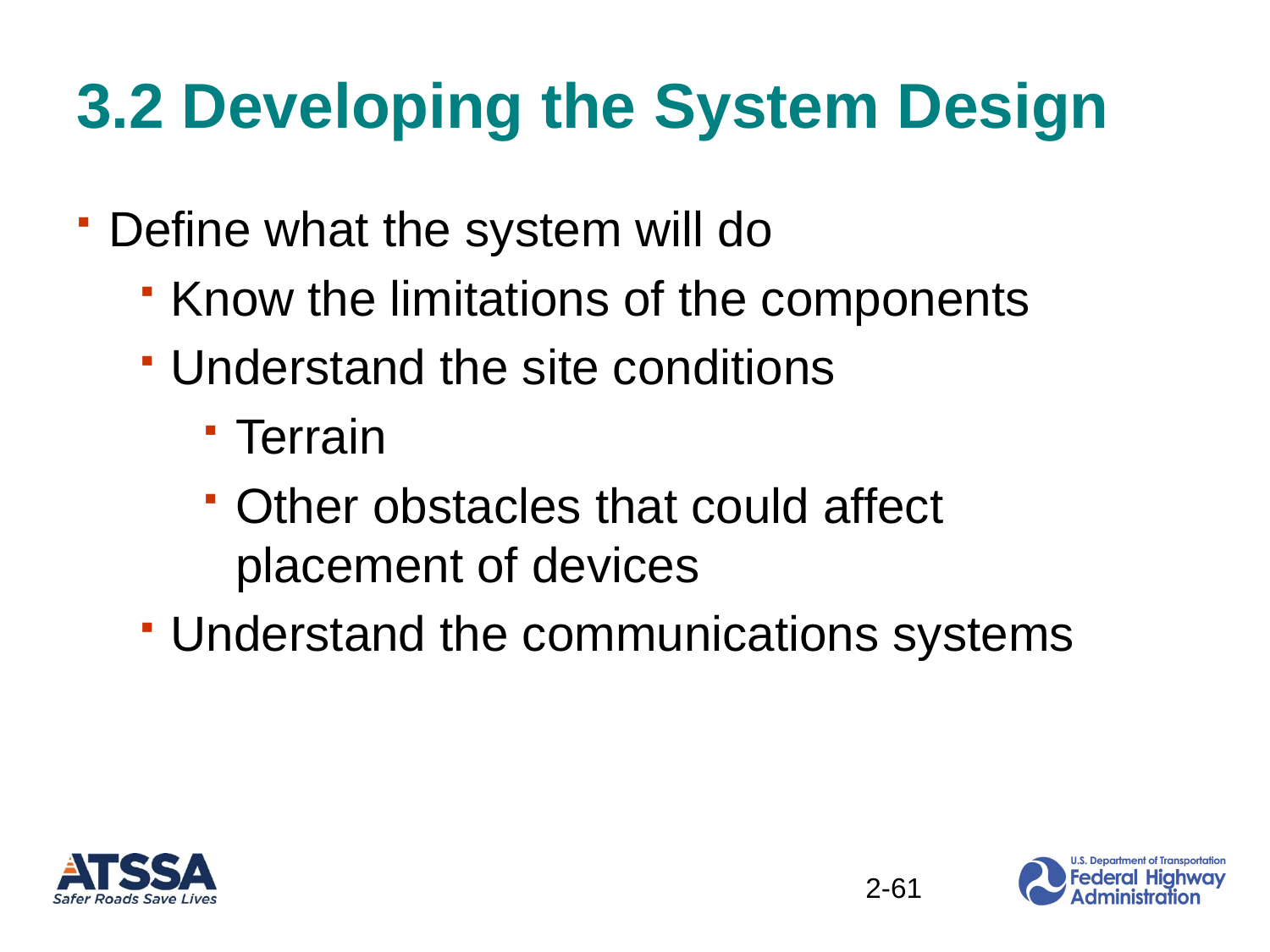

# 3.2 Developing the System Design
Define what the system will do
Know the limitations of the components
Understand the site conditions
Terrain
Other obstacles that could affect placement of devices
Understand the communications systems